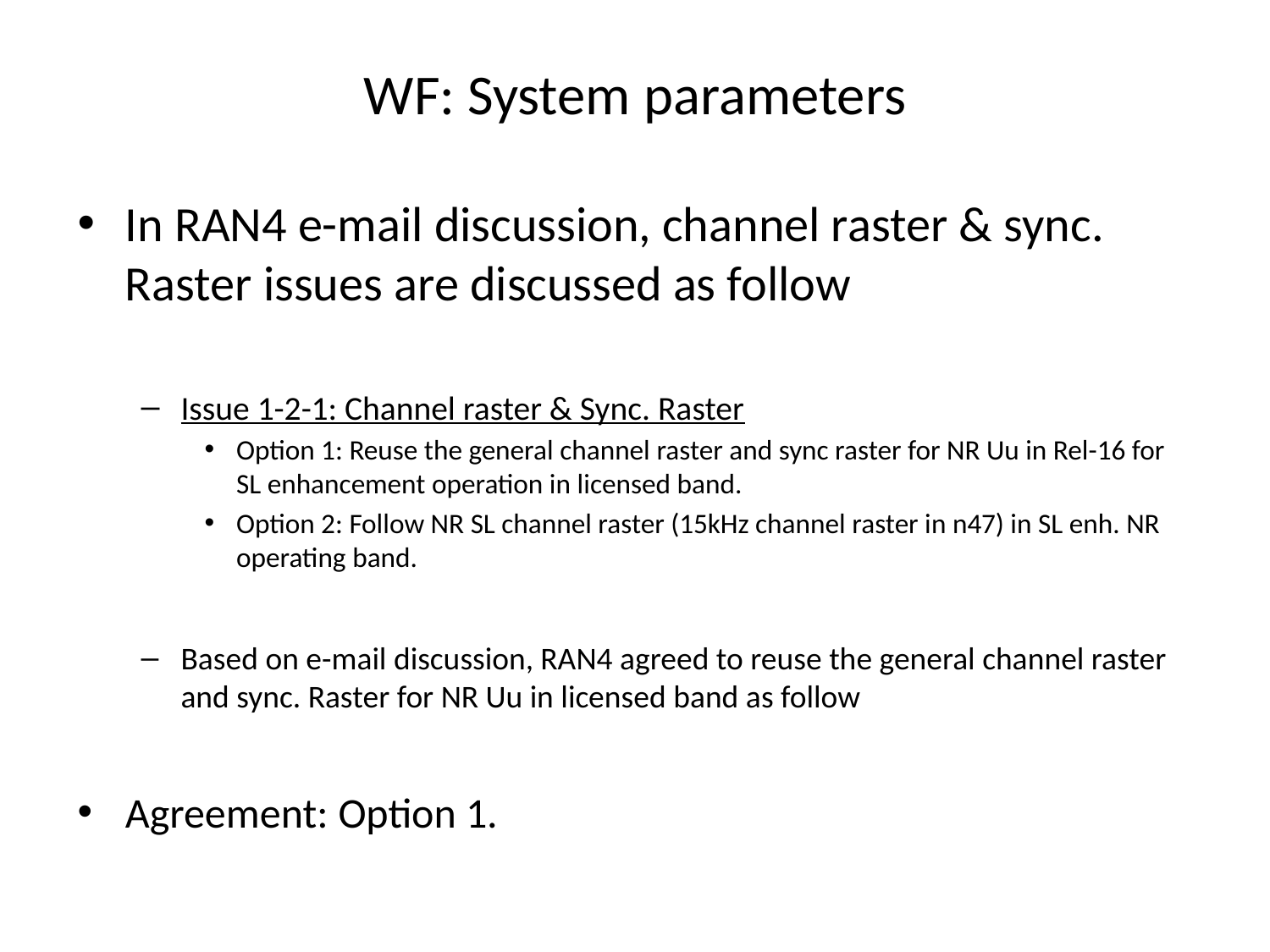

# WF: System parameters
In RAN4 e-mail discussion, channel raster & sync. Raster issues are discussed as follow

Issue 1-2-1: Channel raster & Sync. Raster
Option 1: Reuse the general channel raster and sync raster for NR Uu in Rel-16 for SL enhancement operation in licensed band.
Option 2: Follow NR SL channel raster (15kHz channel raster in n47) in SL enh. NR operating band.

Based on e-mail discussion, RAN4 agreed to reuse the general channel raster and sync. Raster for NR Uu in licensed band as follow

Agreement: Option 1.